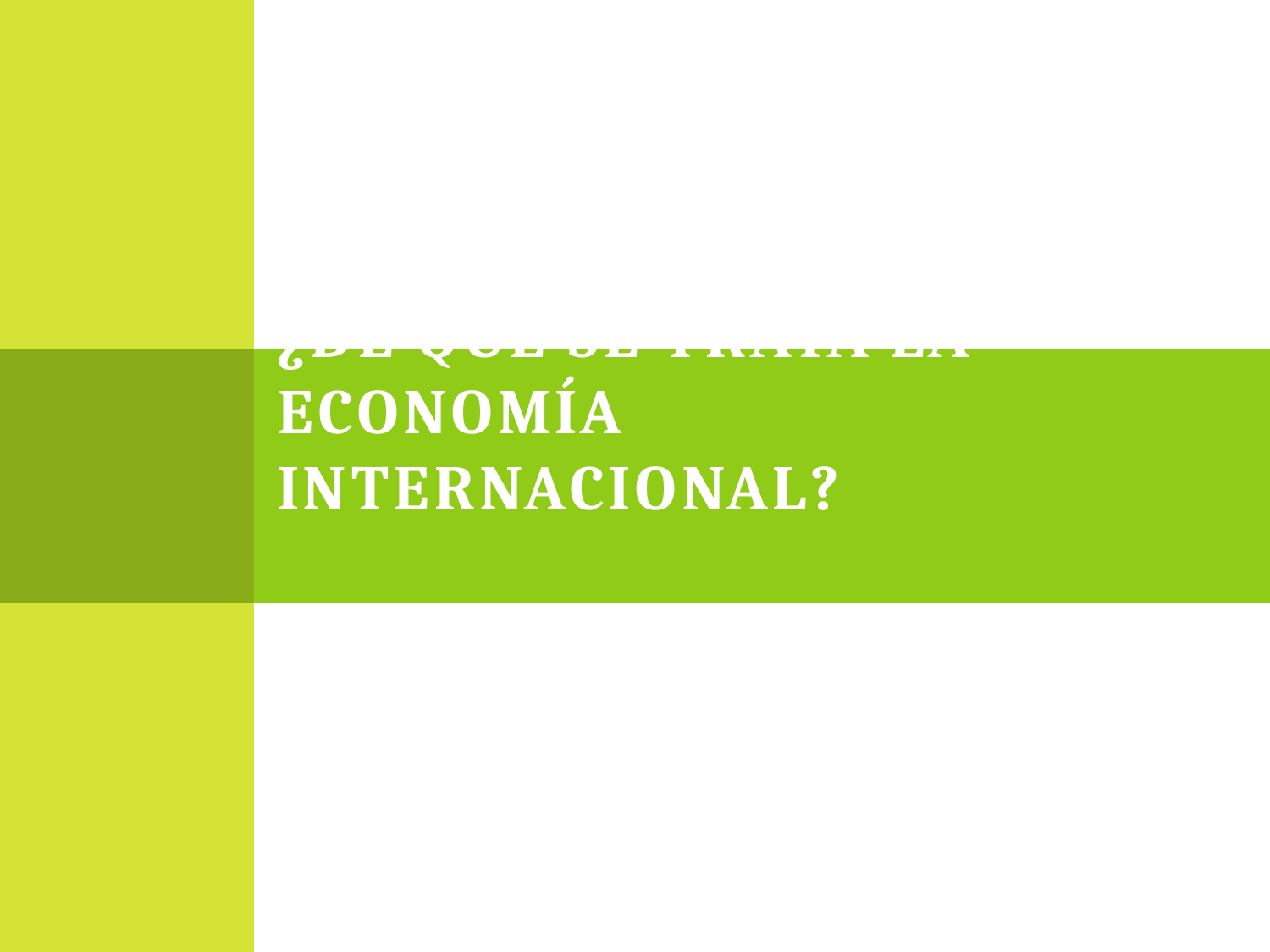

# ¿De qué se trata la economía internacional?